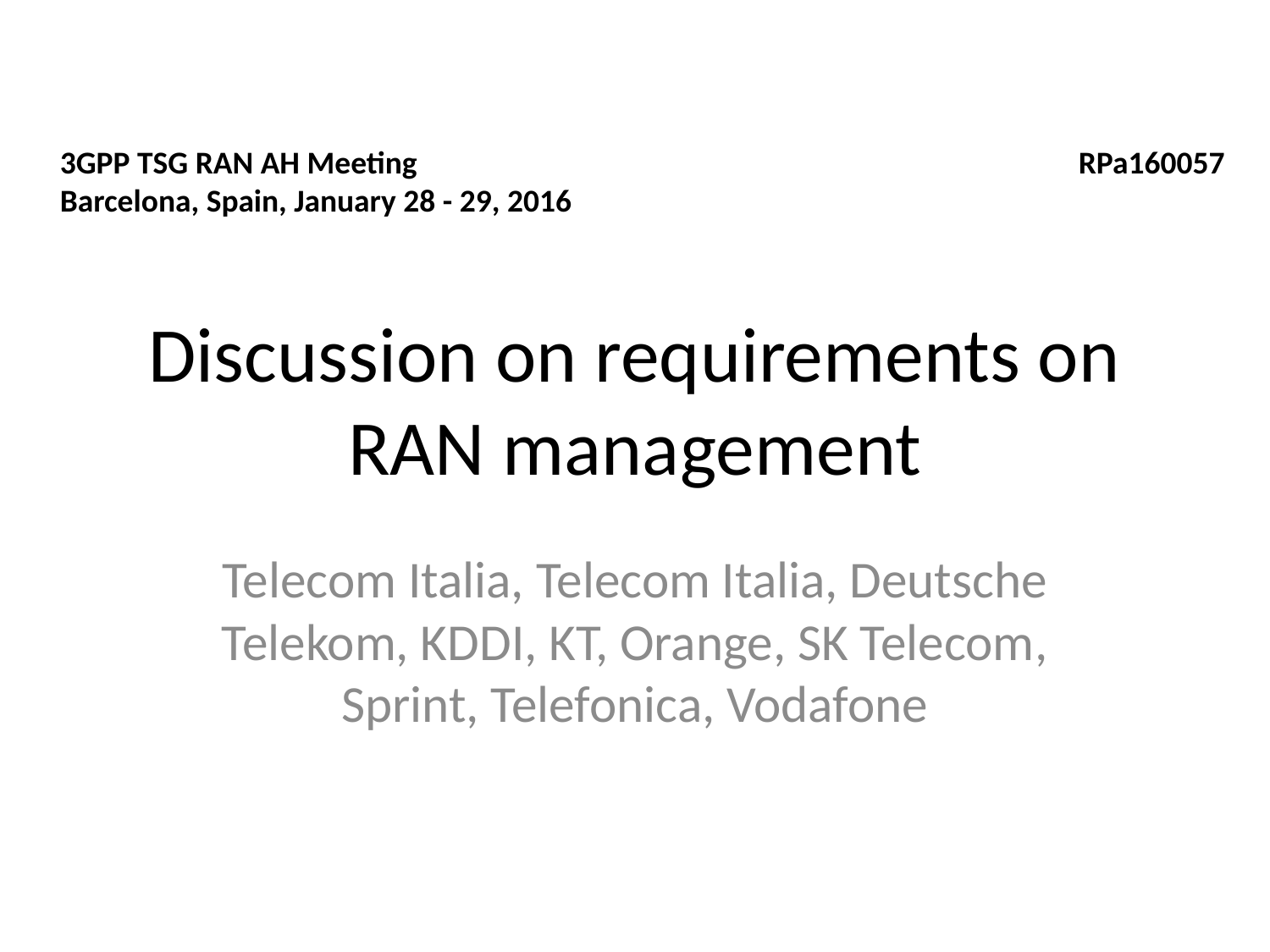

3GPP TSG RAN AH Meeting
Barcelona, Spain, January 28 - 29, 2016
RPa160057
# Discussion on requirements on RAN management
Telecom Italia, Telecom Italia, Deutsche Telekom, KDDI, KT, Orange, SK Telecom, Sprint, Telefonica, Vodafone